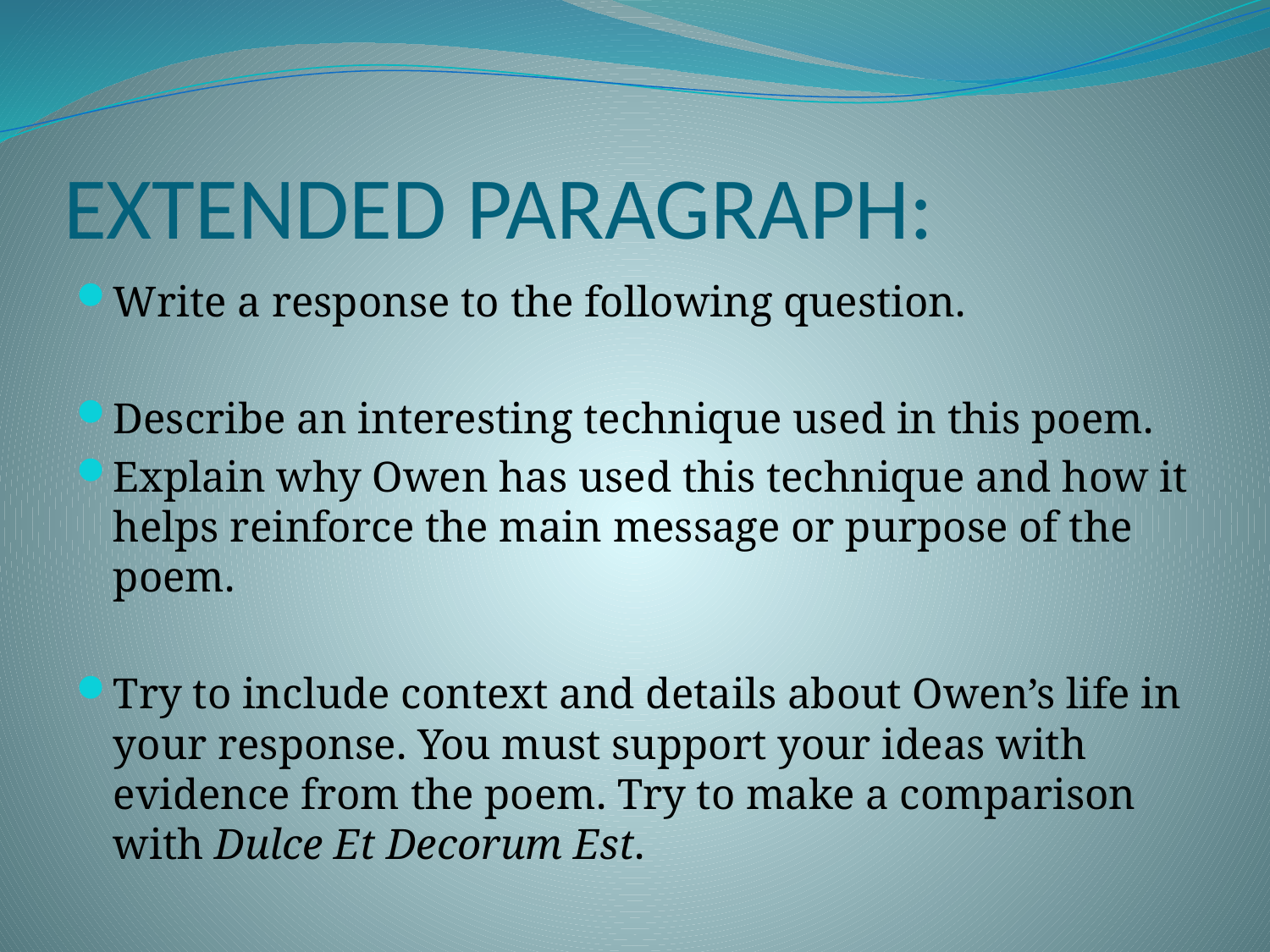

# EXTENDED PARAGRAPH:
Write a response to the following question.

Describe an interesting technique used in this poem.
Explain why Owen has used this technique and how it helps reinforce the main message or purpose of the poem.

Try to include context and details about Owen’s life in your response. You must support your ideas with evidence from the poem. Try to make a comparison with Dulce Et Decorum Est.